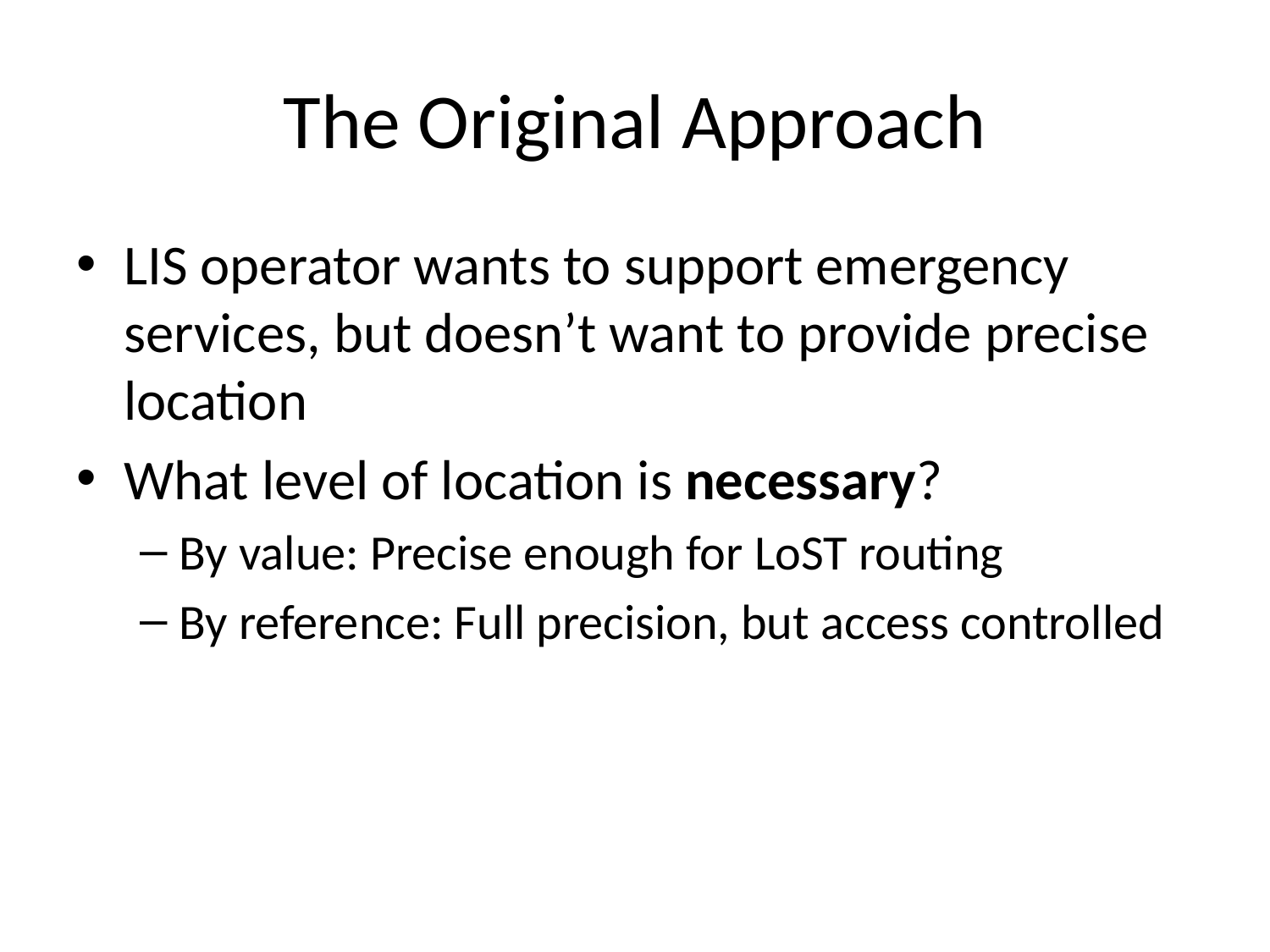

# The Original Approach
LIS operator wants to support emergency services, but doesn’t want to provide precise location
What level of location is necessary?
By value: Precise enough for LoST routing
By reference: Full precision, but access controlled